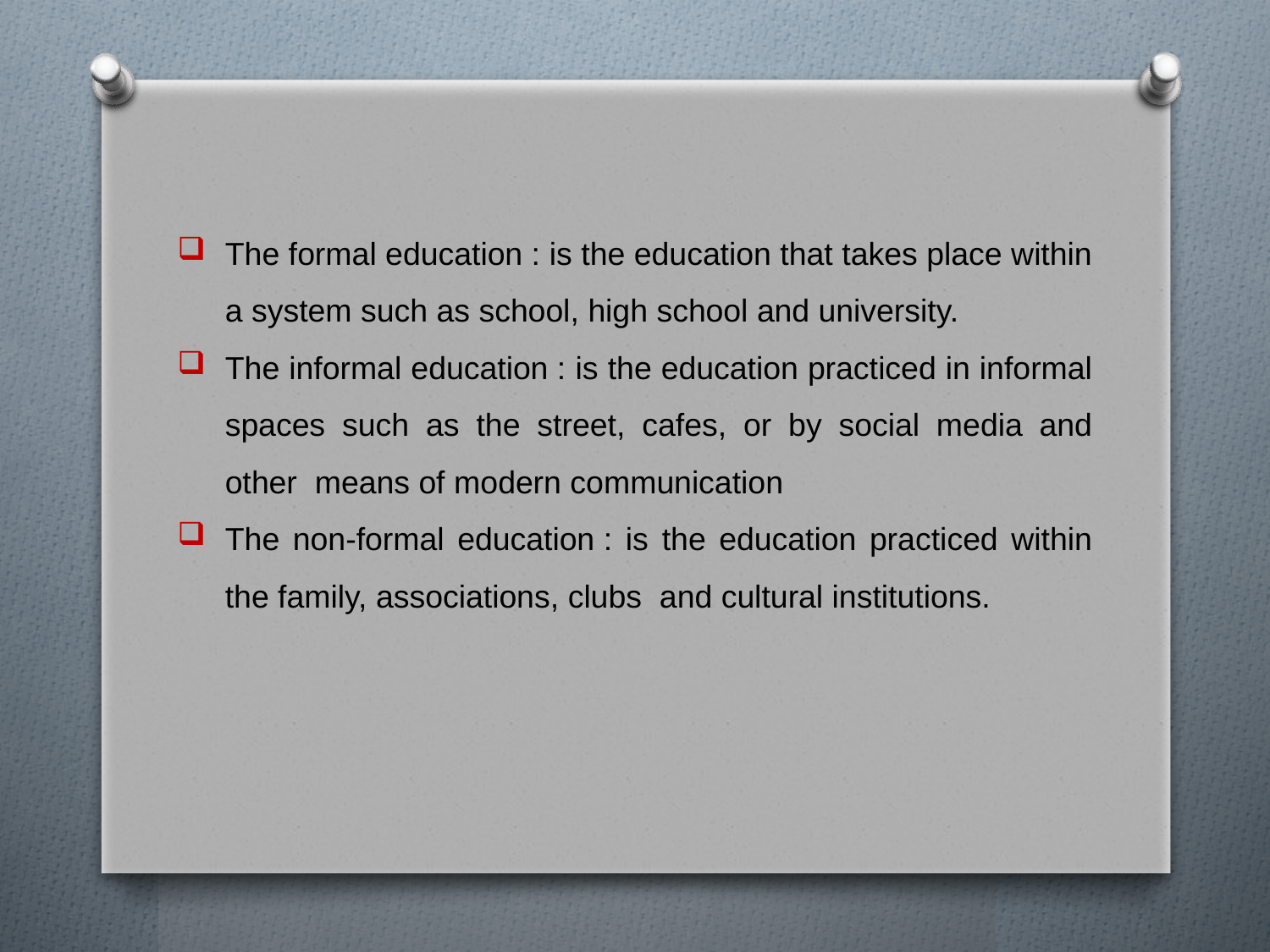

The formal education : is the education that takes place within a system such as school, high school and university.
The informal education : is the education practiced in informal spaces such as the street, cafes, or by social media and other  means of modern communication
The non-formal education : is the education practiced within the family, associations, clubs  and cultural institutions.